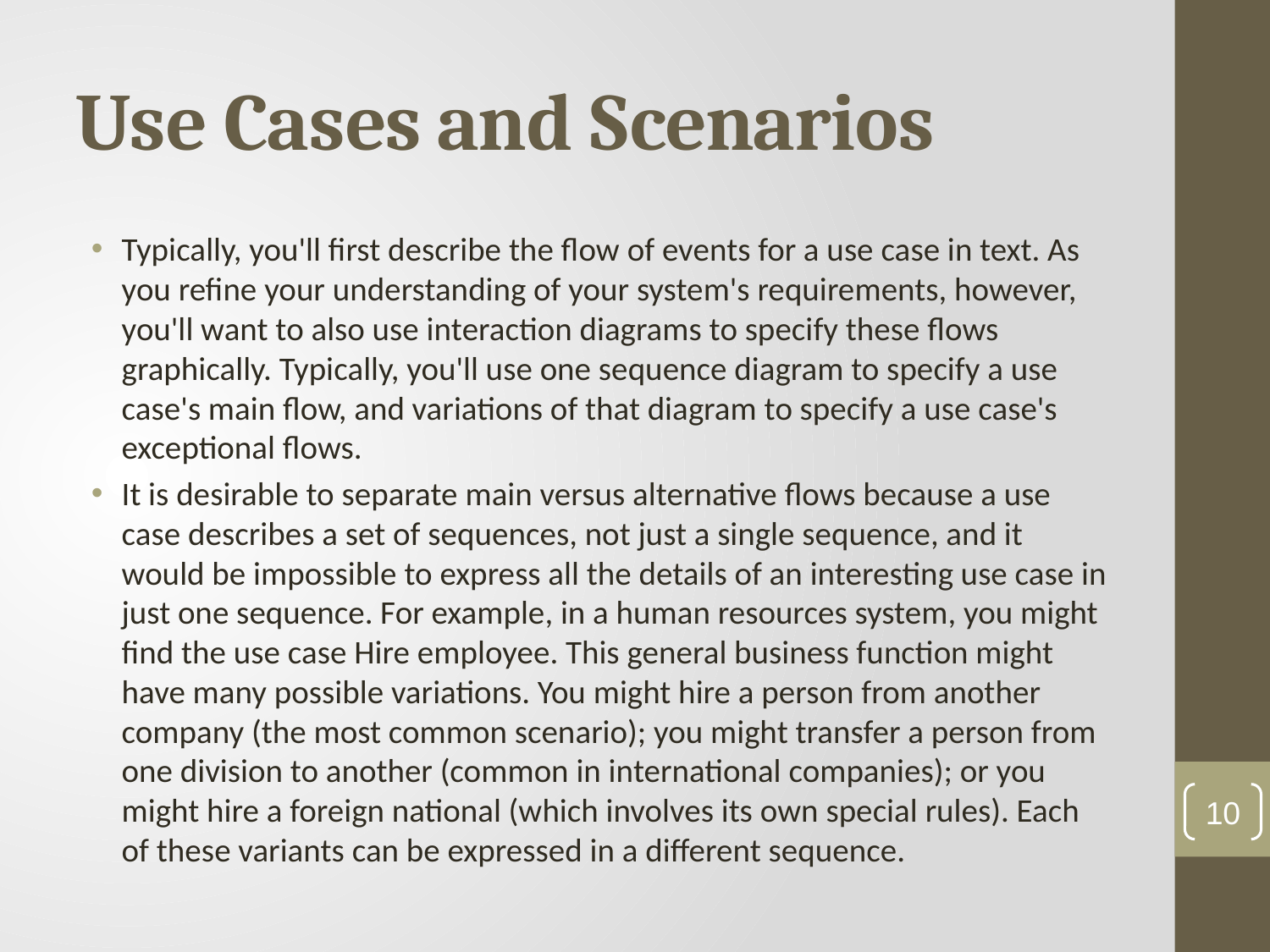

# Use Cases and Scenarios
Typically, you'll first describe the flow of events for a use case in text. As you refine your understanding of your system's requirements, however, you'll want to also use interaction diagrams to specify these flows graphically. Typically, you'll use one sequence diagram to specify a use case's main flow, and variations of that diagram to specify a use case's exceptional flows.
It is desirable to separate main versus alternative flows because a use case describes a set of sequences, not just a single sequence, and it would be impossible to express all the details of an interesting use case in just one sequence. For example, in a human resources system, you might find the use case Hire employee. This general business function might have many possible variations. You might hire a person from another company (the most common scenario); you might transfer a person from one division to another (common in international companies); or you might hire a foreign national (which involves its own special rules). Each of these variants can be expressed in a different sequence.
10